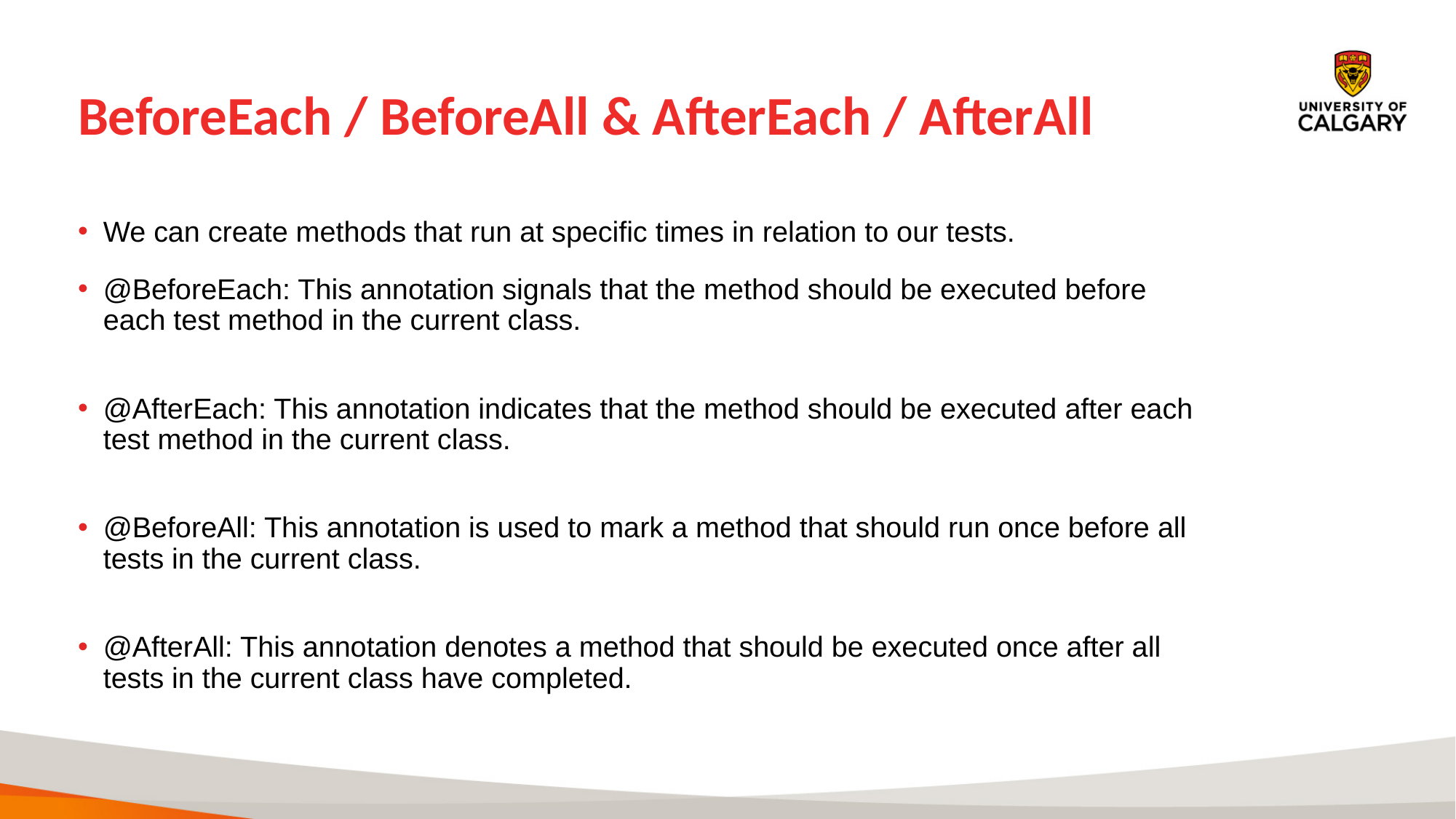

# BeforeEach / BeforeAll & AfterEach / AfterAll
We can create methods that run at specific times in relation to our tests.
@BeforeEach: This annotation signals that the method should be executed before each test method in the current class.
@AfterEach: This annotation indicates that the method should be executed after each test method in the current class.
@BeforeAll: This annotation is used to mark a method that should run once before all tests in the current class.
@AfterAll: This annotation denotes a method that should be executed once after all tests in the current class have completed.